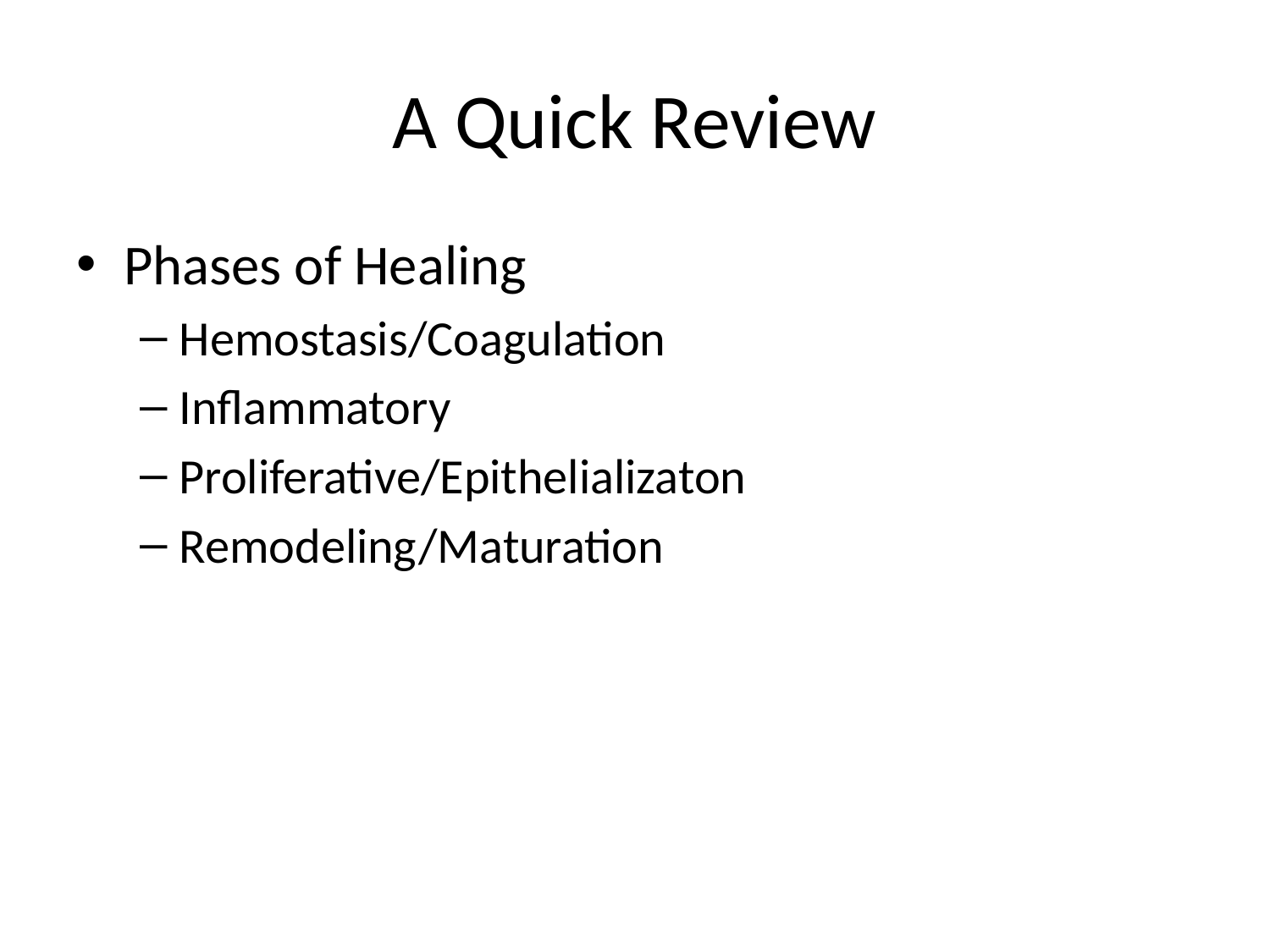

# A Quick Review
Phases of Healing
Hemostasis/Coagulation
Inflammatory
Proliferative/Epithelializaton
Remodeling/Maturation